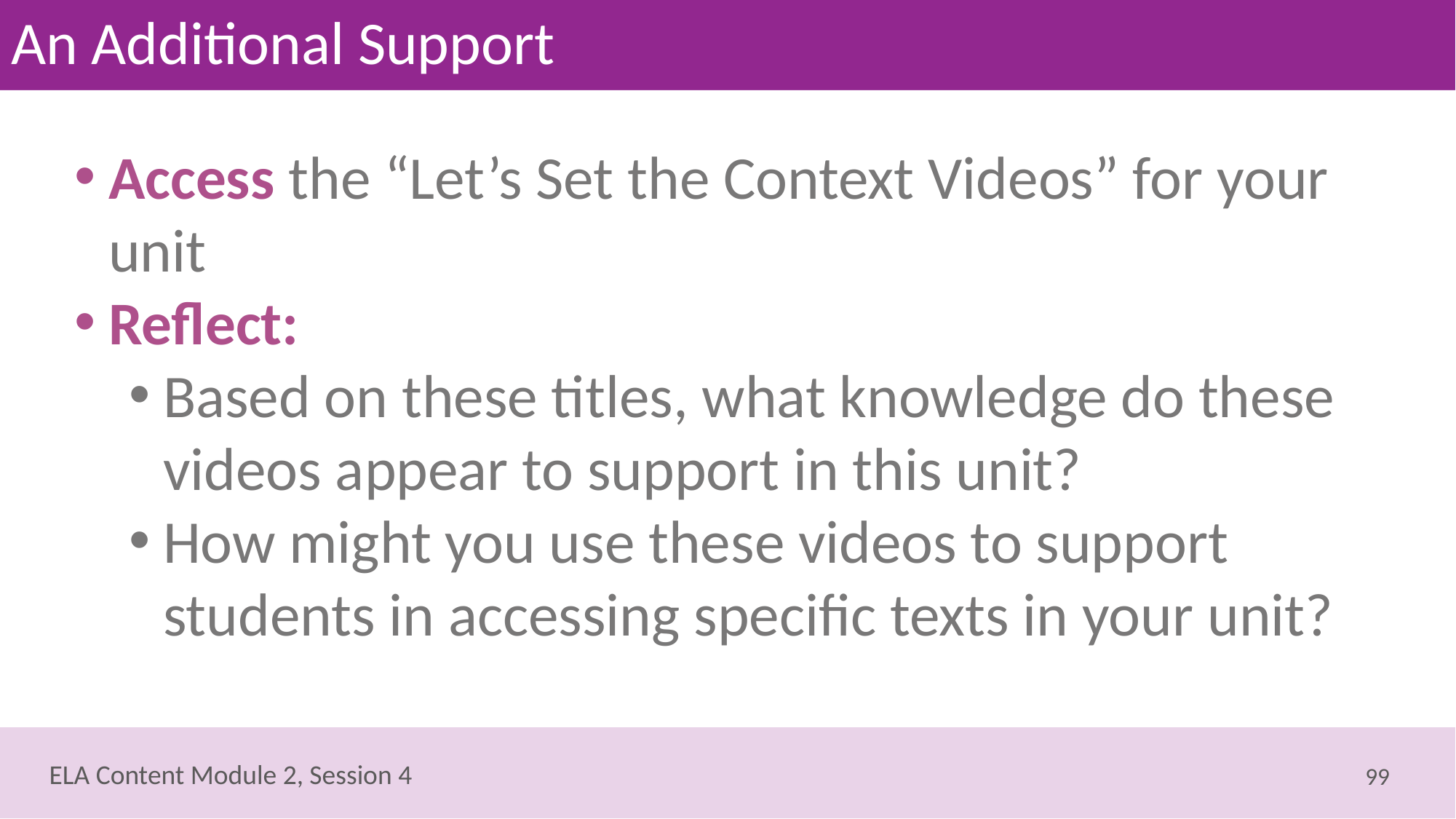

# An Additional Support
Access the “Let’s Set the Context Videos” for your unit
Reflect:
Based on these titles, what knowledge do these videos appear to support in this unit?
How might you use these videos to support students in accessing specific texts in your unit?
99